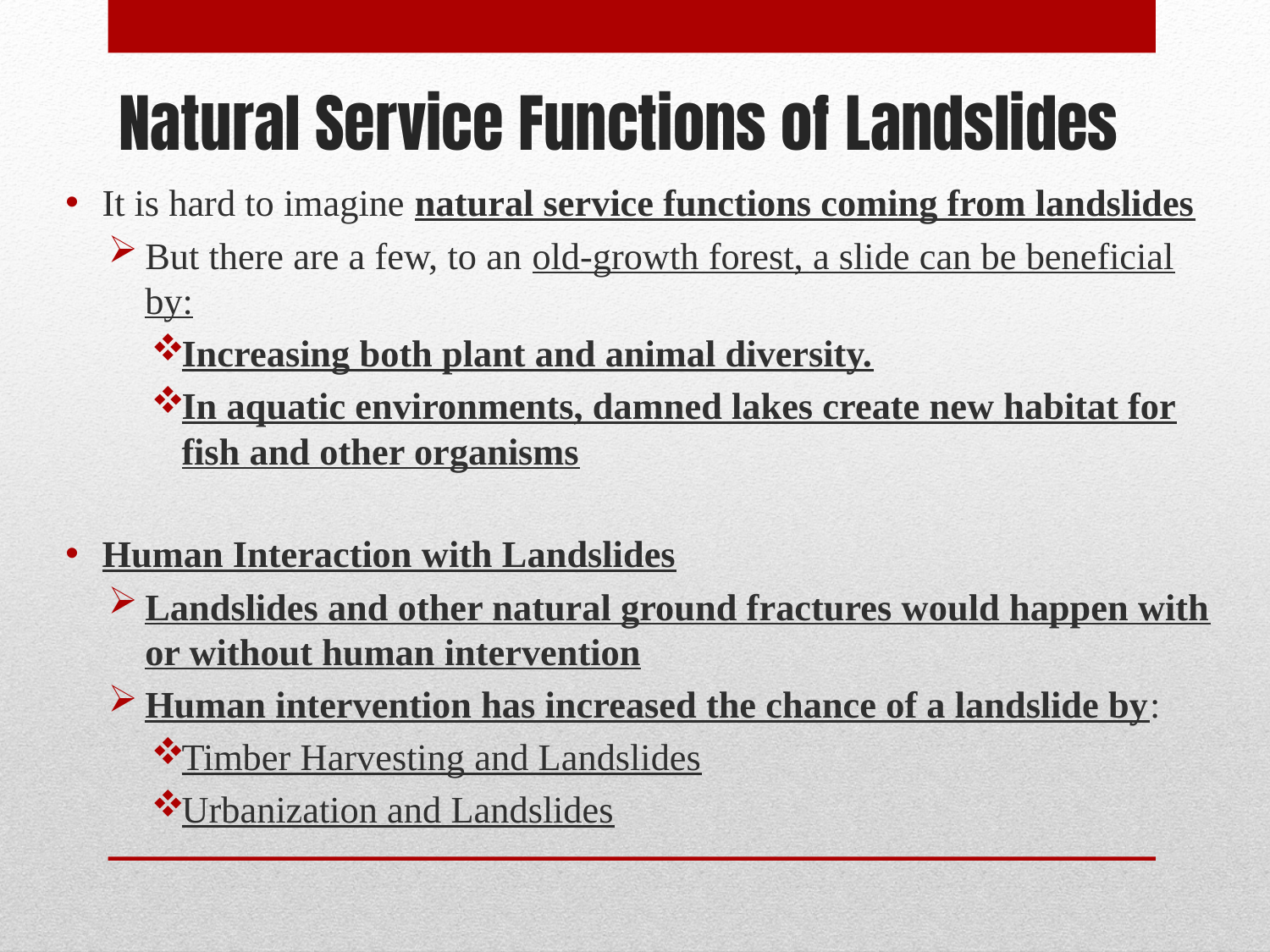

Natural Service Functions of Landslides
It is hard to imagine natural service functions coming from landslides
But there are a few, to an old-growth forest, a slide can be beneficial by:
Increasing both plant and animal diversity.
In aquatic environments, damned lakes create new habitat for fish and other organisms

Human Interaction with Landslides
Landslides and other natural ground fractures would happen with or without human intervention
Human intervention has increased the chance of a landslide by:
Timber Harvesting and Landslides
Urbanization and Landslides